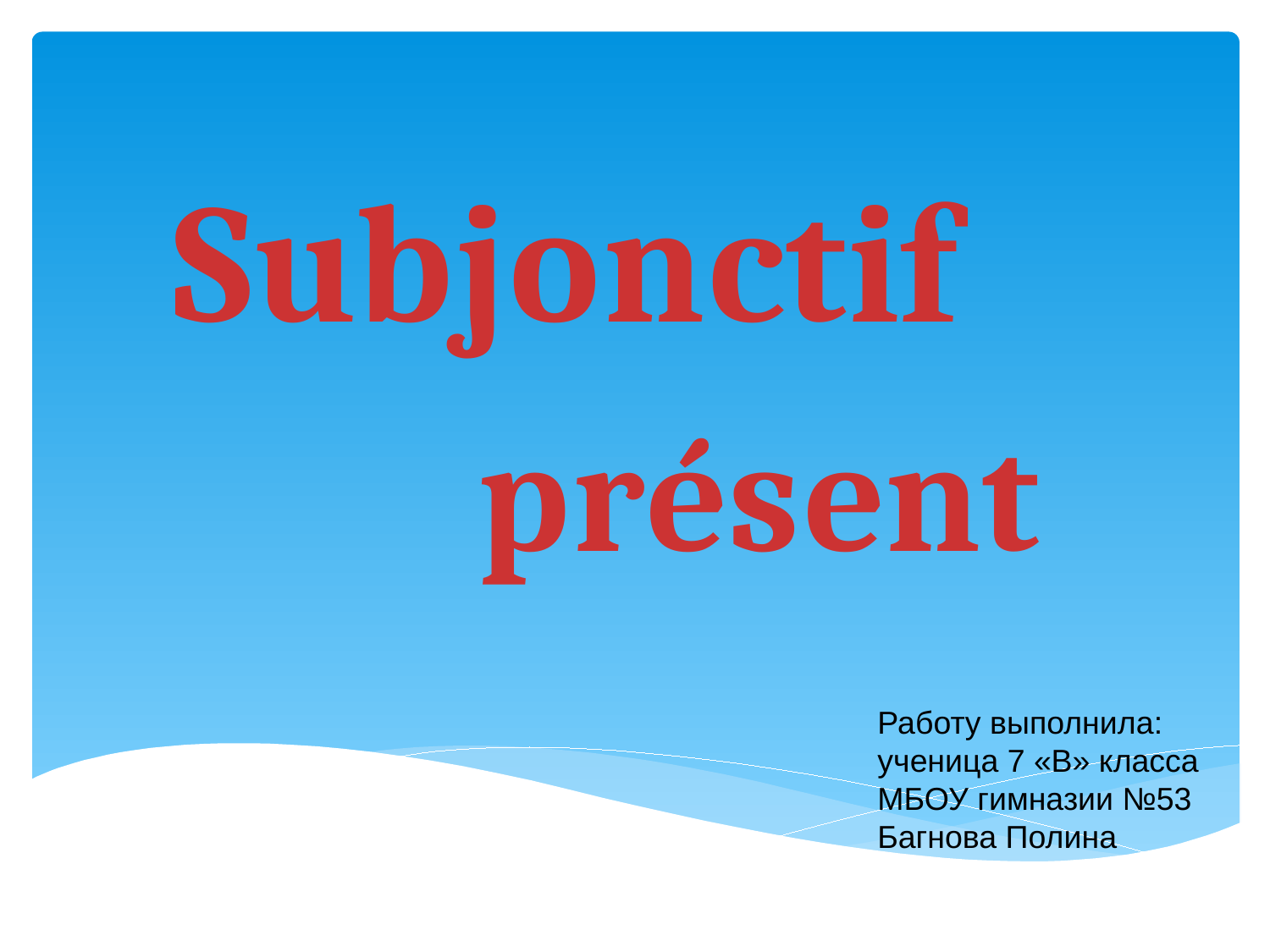

Subjonctif
#
présent

Работу выполнила:
ученица 7 «В» класса
МБОУ гимназии №53
Багнова Полина